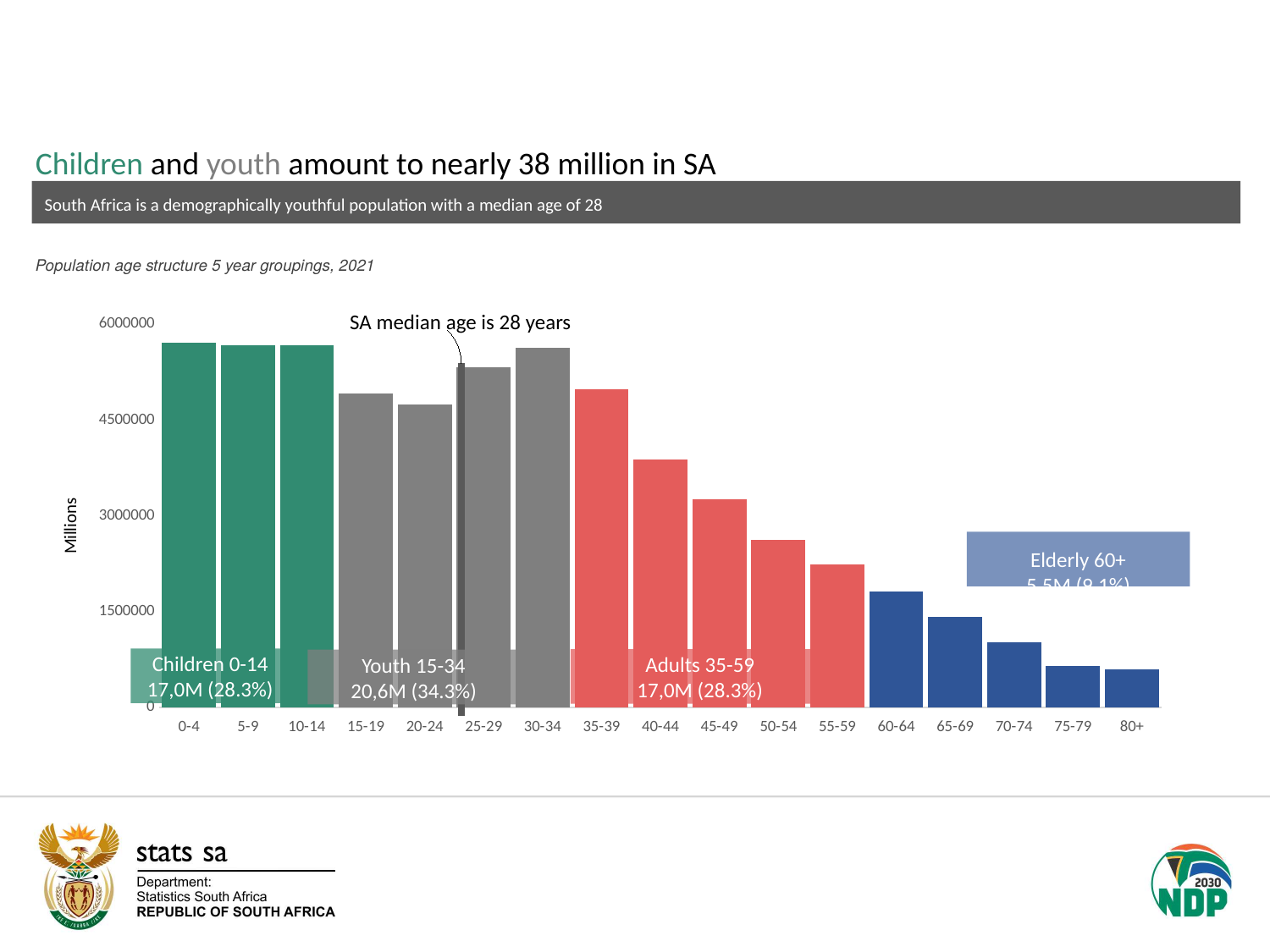

Children and youth amount to nearly 38 million in SA

South Africa is a demographically youthful population with a median age of 28
Population age structure 5 year groupings, 2021
SA median age is 28 years

### Chart

| Category |  |
|---|---|
| 0-4 | 5708956.0 |
| 5-9 | 5663296.0 |
| 10-14 | 5671023.0 |
| 15-19 | 4909941.0 |
| 20-24 | 4739305.0 |
| 25-29 | 5324134.0 |
| 30-34 | 5630643.0 |
| 35-39 | 4985251.0 |
| 40-44 | 3881731.0 |
| 45-49 | 3254138.0 |
| 50-54 | 2625390.0 |
| 55-59 | 2243823.0 |
| 60-64 | 1815810.0 |
| 65-69 | 1422604.0 |
| 70-74 | 1024345.0 |
| 75-79 | 647265.0 |
| 80+ | 595323.0 |

Elderly 60+
5,5M (9.1%)

Children 0-14
17,0M (28.3%)

Adults 35-59
17,0M (28.3%)

Youth 15-34
20,6M (34.3%)